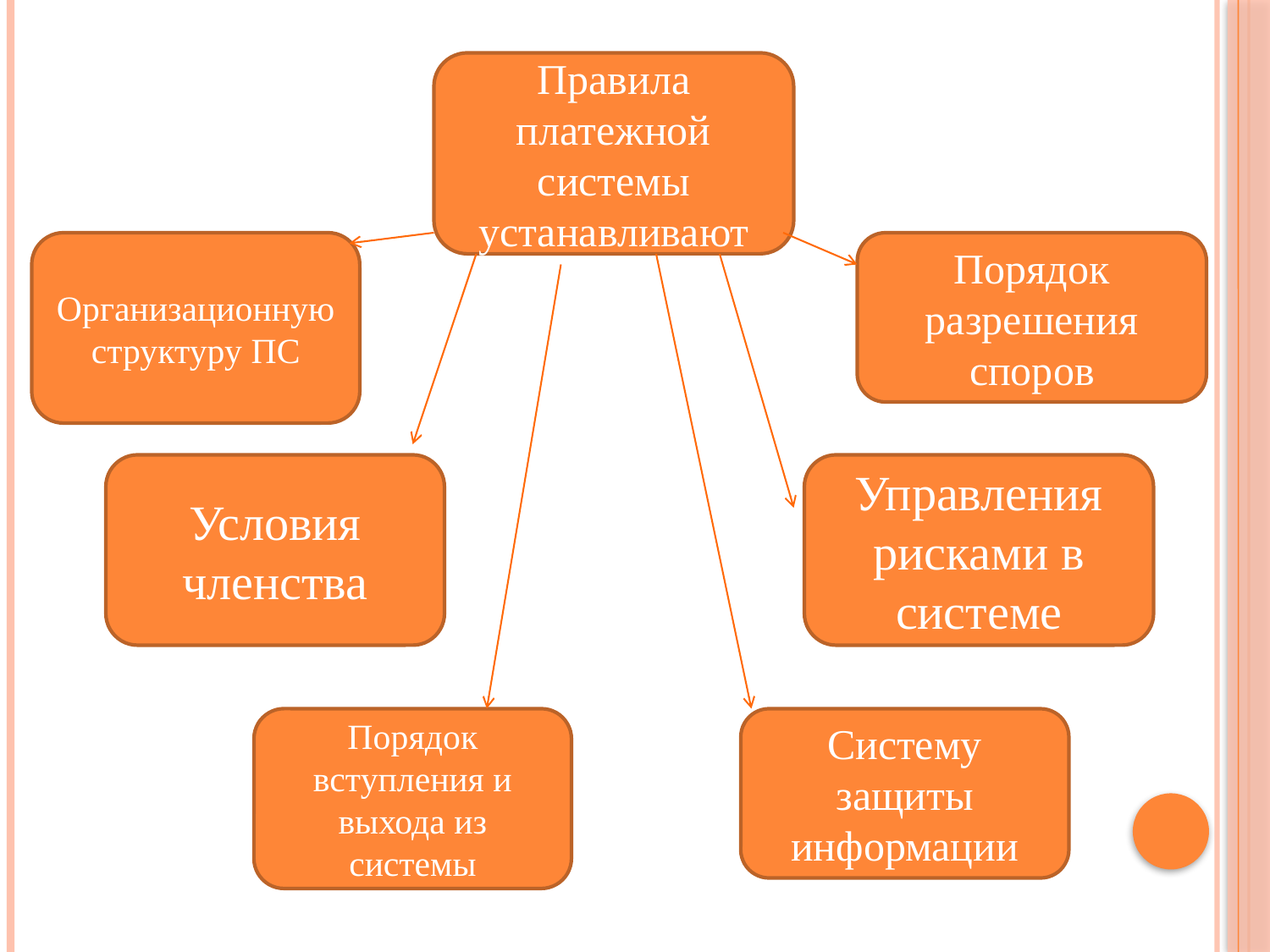

Правила платежной системы устанавливают
Организационную структуру ПС
Порядок разрешения споров
Условия членства
Управления рисками в системе
Порядок вступления и выхода из системы
Систему защиты информации